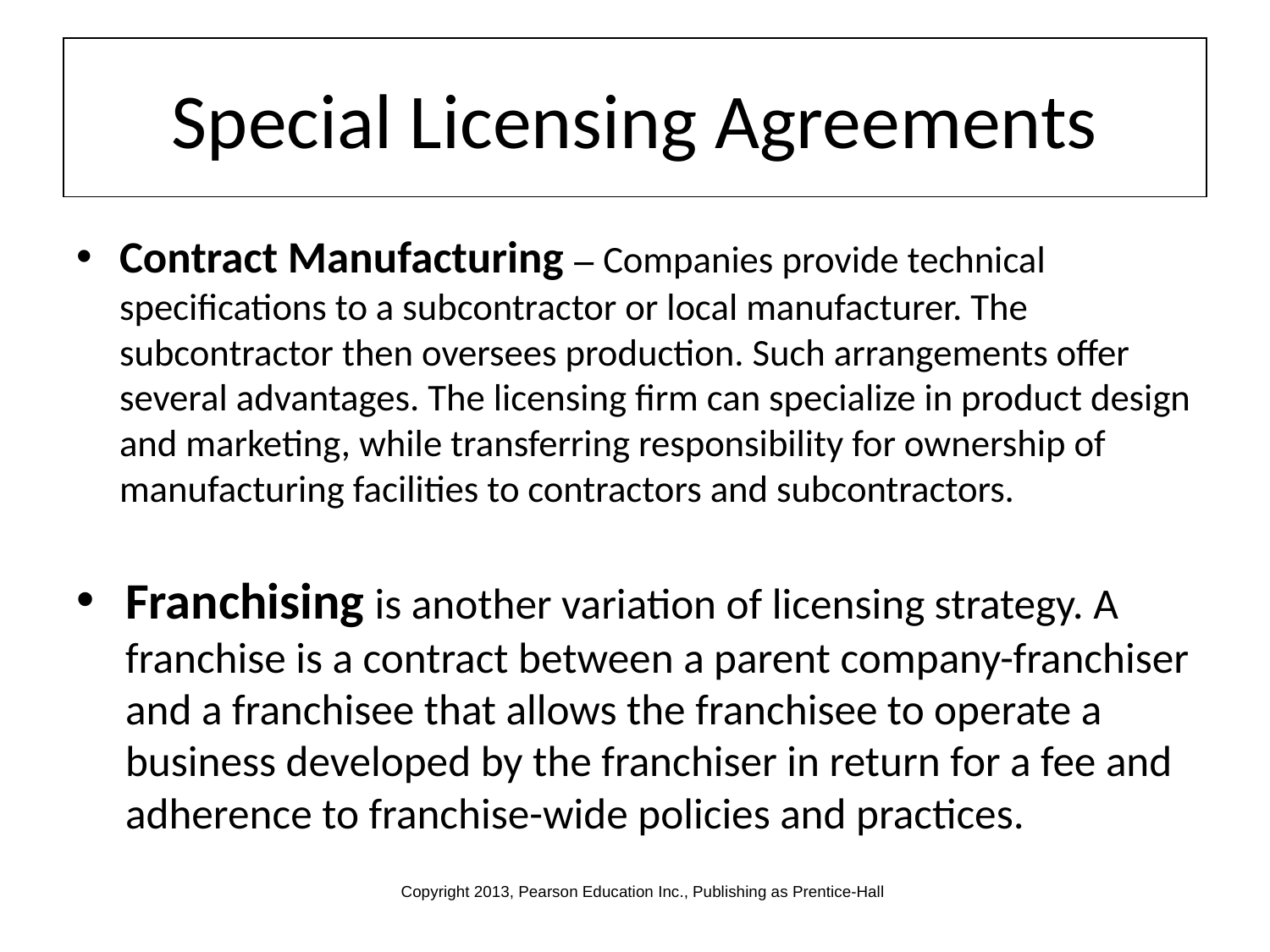

# Special Licensing Agreements
Contract Manufacturing – Companies provide technical specifications to a subcontractor or local manufacturer. The subcontractor then oversees production. Such arrangements offer several advantages. The licensing firm can specialize in product design and marketing, while transferring responsibility for ownership of manufacturing facilities to contractors and subcontractors.

Franchising is another variation of licensing strategy. A franchise is a contract between a parent company-franchiser and a franchisee that allows the franchisee to operate a business developed by the franchiser in return for a fee and adherence to franchise-wide policies and practices.

Copyright 2013, Pearson Education Inc., Publishing as Prentice-Hall